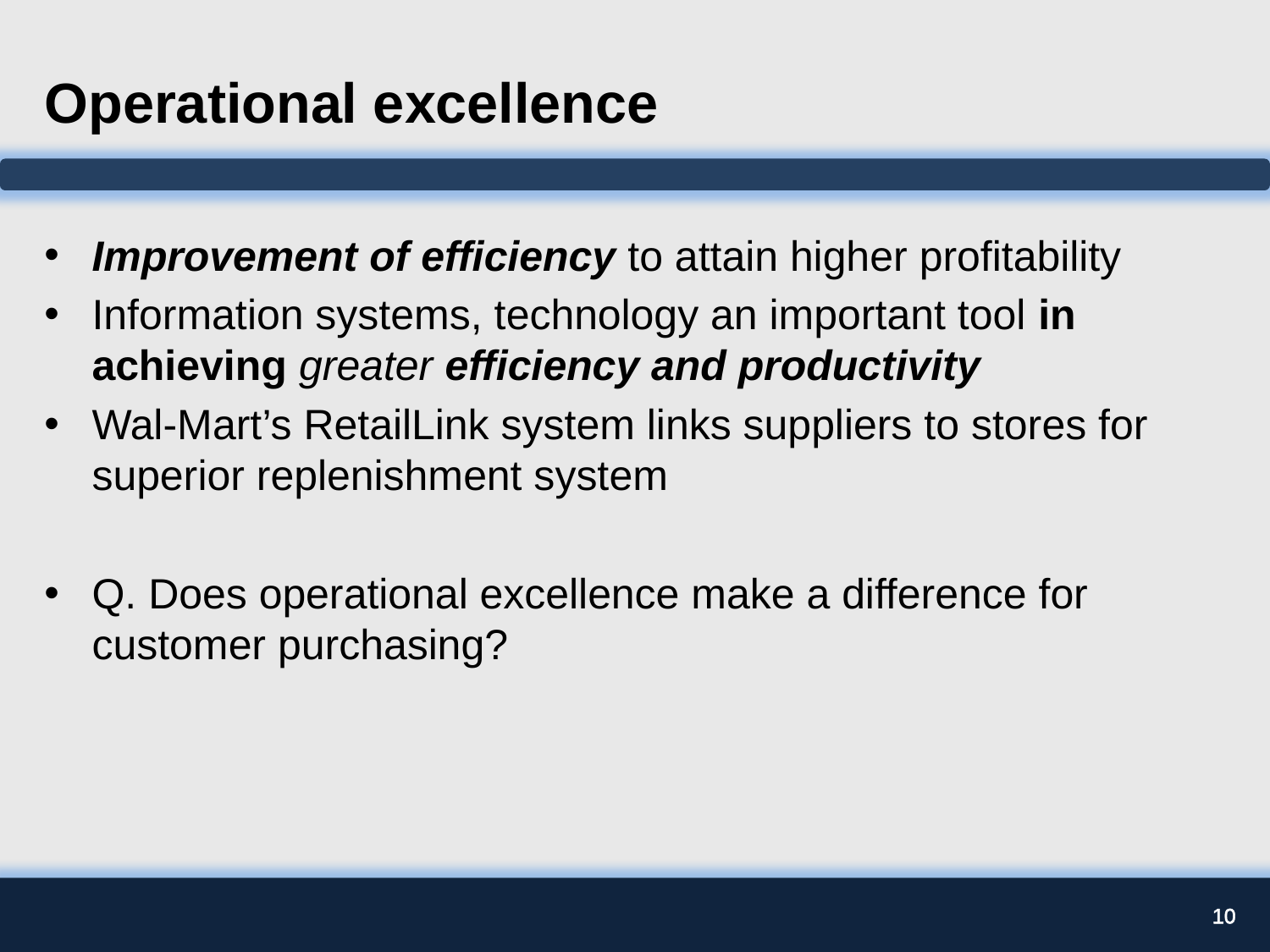

# Operational excellence
Improvement of efficiency to attain higher profitability
Information systems, technology an important tool in achieving greater efficiency and productivity
Wal-Mart’s RetailLink system links suppliers to stores for superior replenishment system

Q. Does operational excellence make a difference for customer purchasing?

10